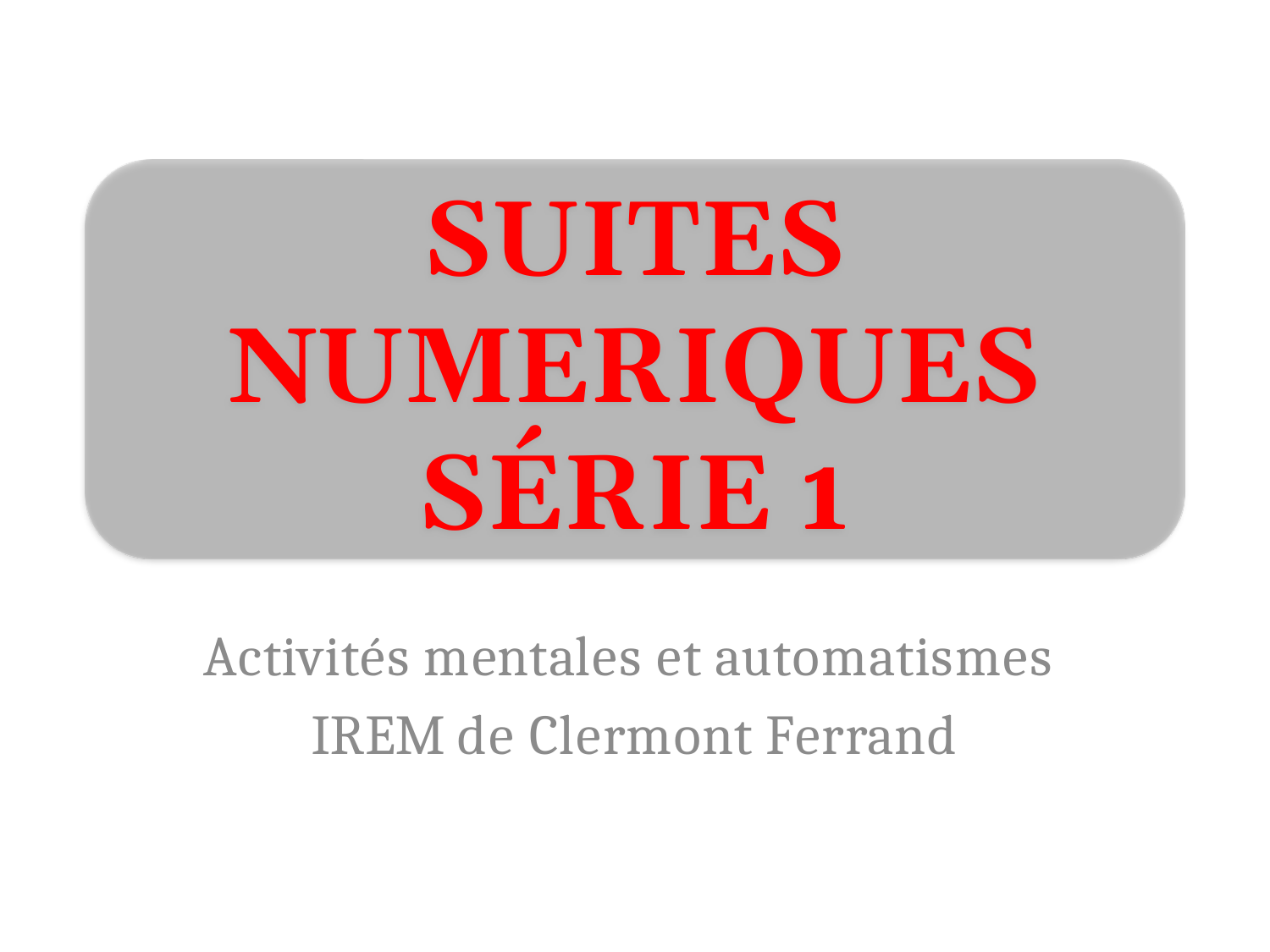

Suites
Numeriques
Série 1
Activités mentales et automatismes
IREM de Clermont Ferrand